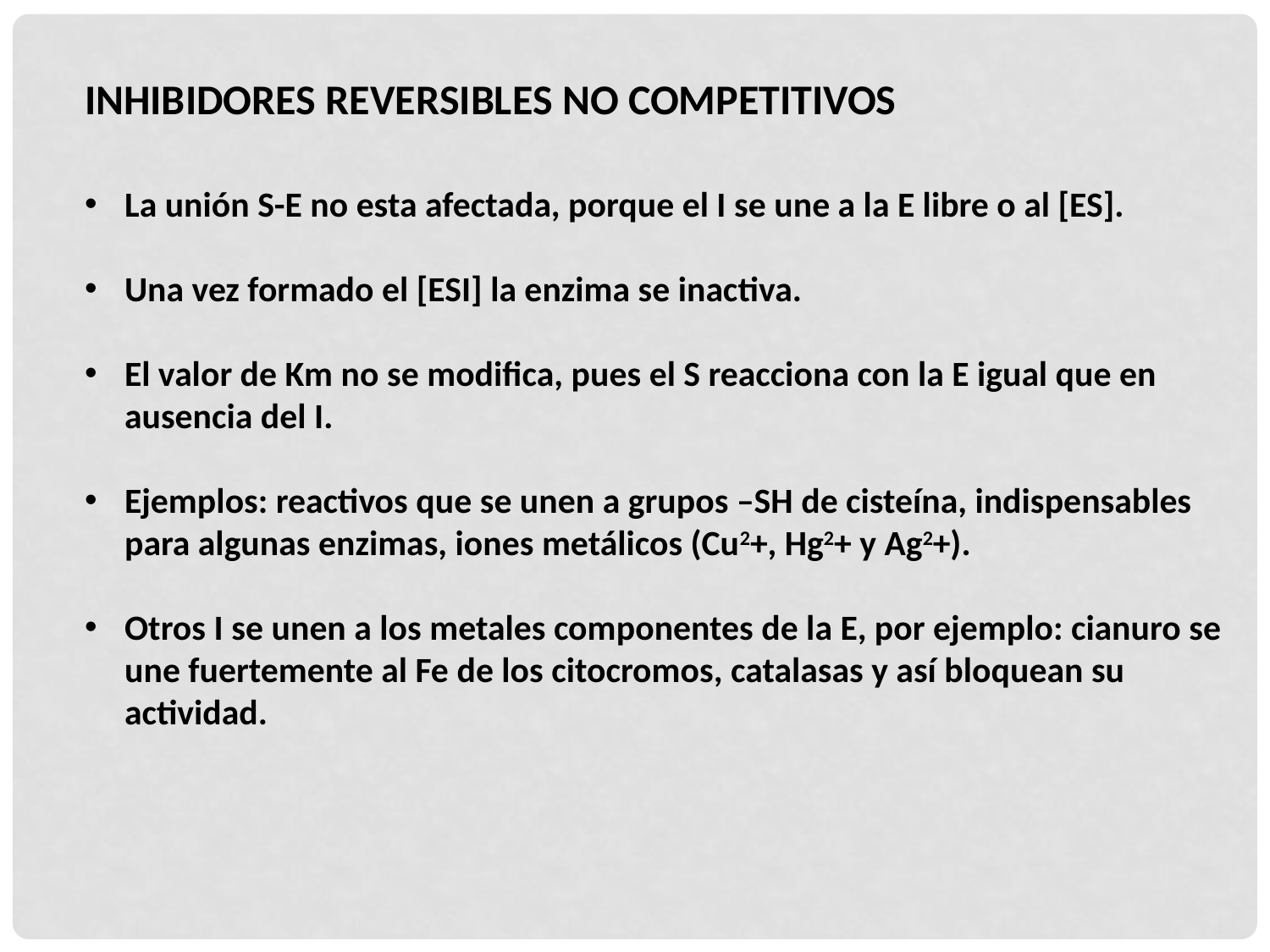

INHIBIDORES REVERSIBLES NO COMPETITIVOS
La unión S-E no esta afectada, porque el I se une a la E libre o al [ES].

Una vez formado el [ESI] la enzima se inactiva.

El valor de Km no se modifica, pues el S reacciona con la E igual que en ausencia del I.

Ejemplos: reactivos que se unen a grupos –SH de cisteína, indispensables para algunas enzimas, iones metálicos (Cu2+, Hg2+ y Ag2+).

Otros I se unen a los metales componentes de la E, por ejemplo: cianuro se une fuertemente al Fe de los citocromos, catalasas y así bloquean su actividad.